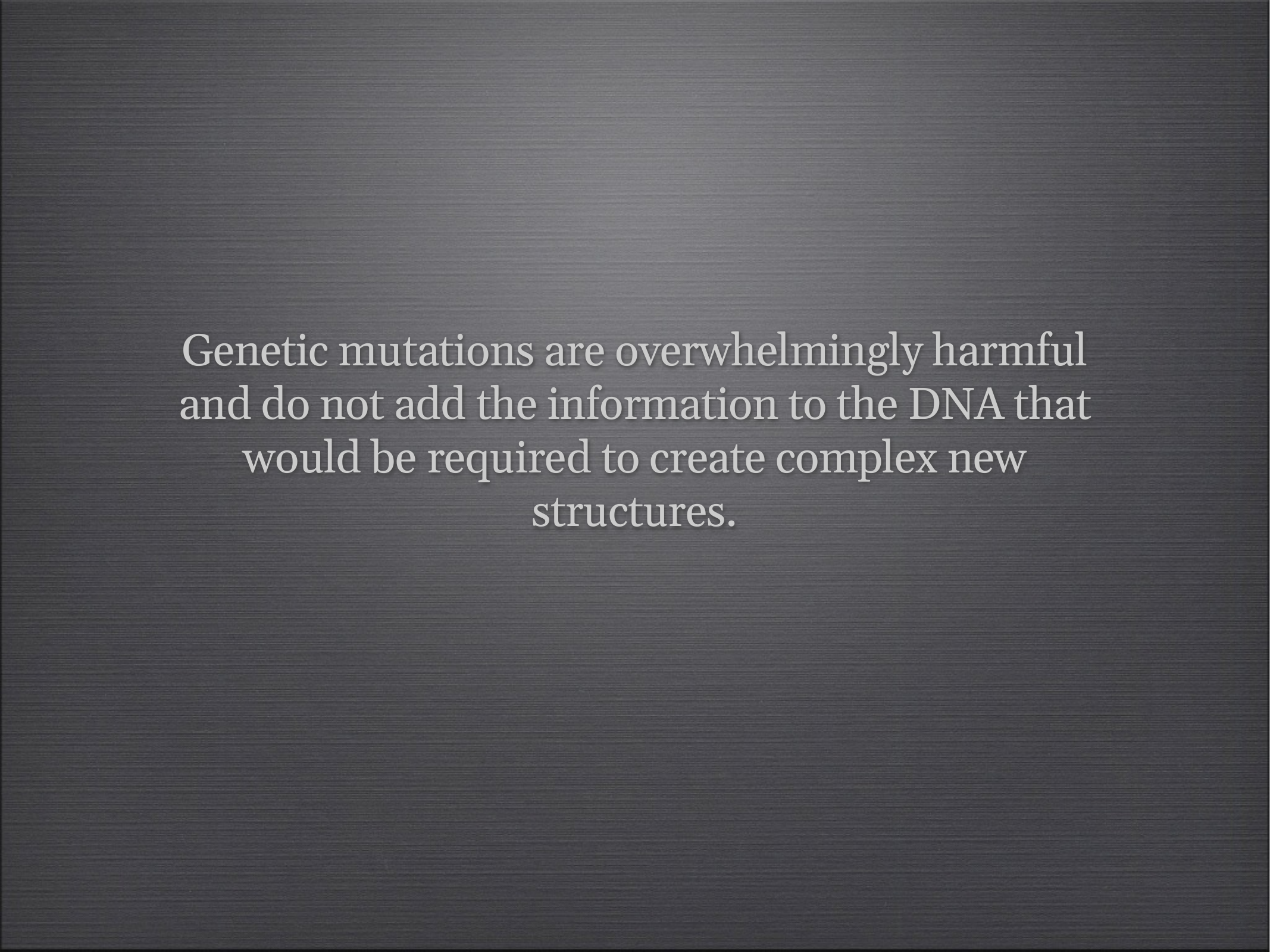

Genetic mutations are overwhelmingly harmful and do not add the information to the DNA that would be required to create complex new structures.